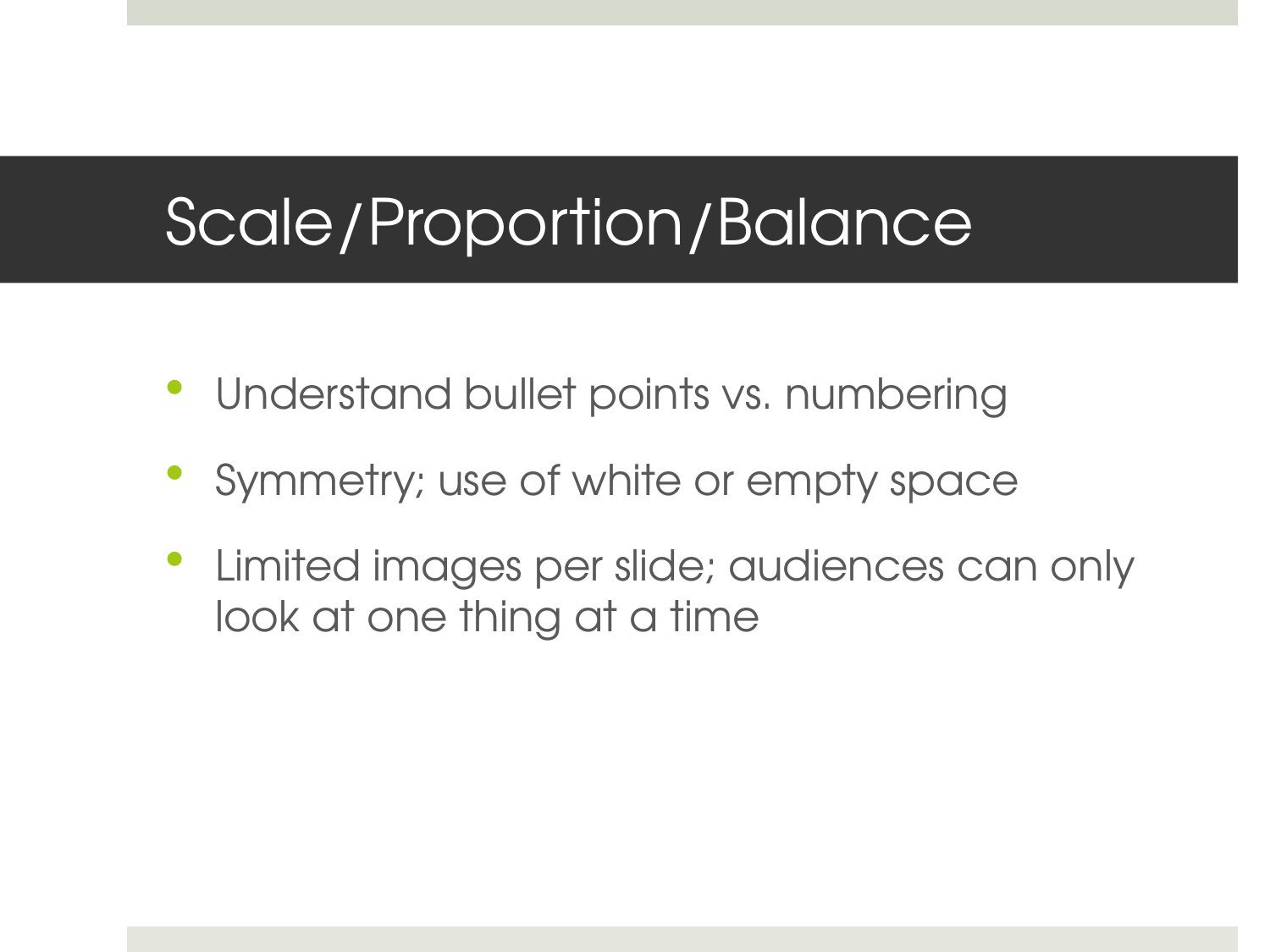

# Scale/Proportion/Balance
Understand bullet points vs. numbering
Symmetry; use of white or empty space
Limited images per slide; audiences can only look at one thing at a time